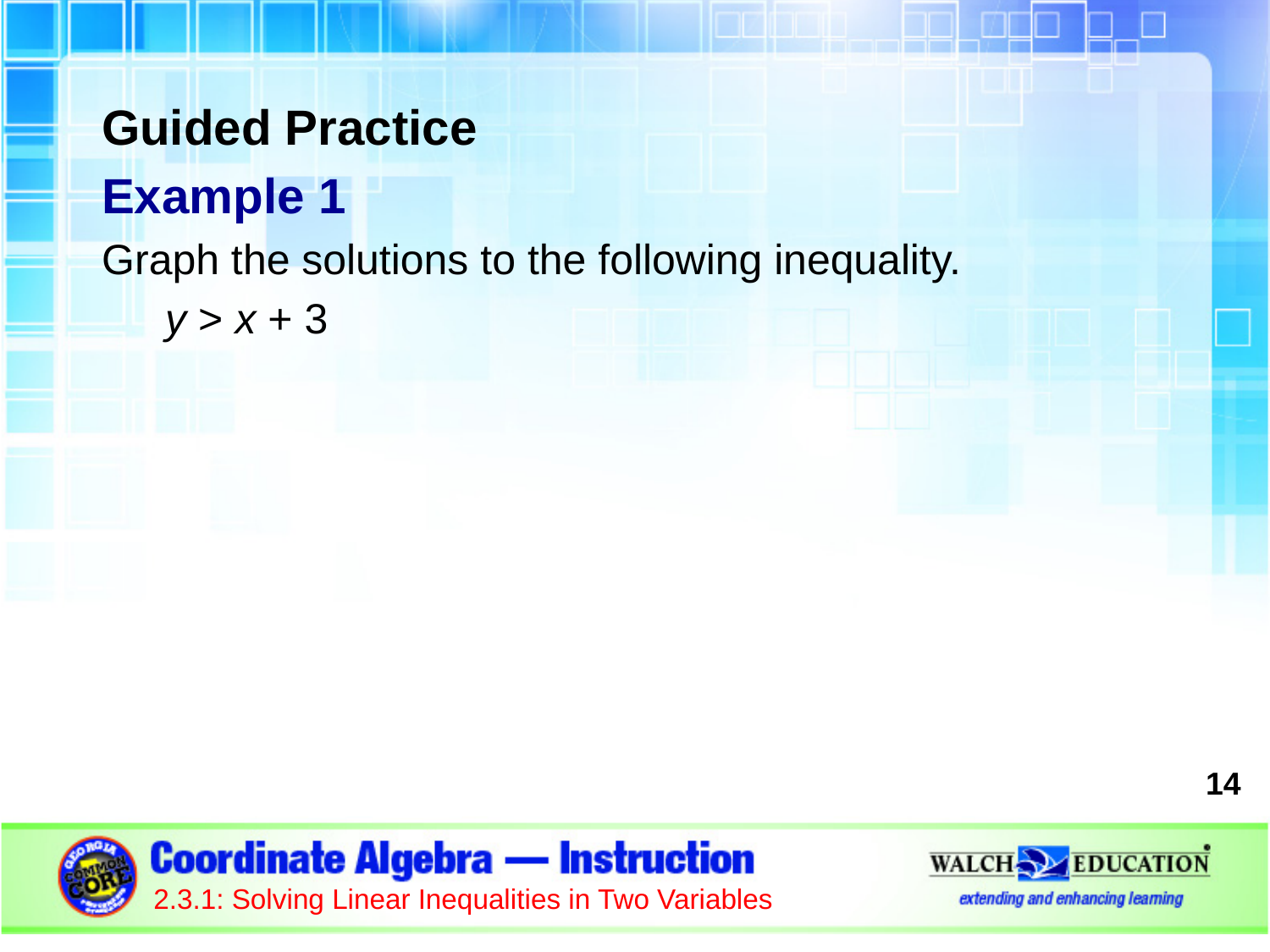

Guided Practice
Example 1
Graph the solutions to the following inequality.
y > x + 3
14
2.3.1: Solving Linear Inequalities in Two Variables